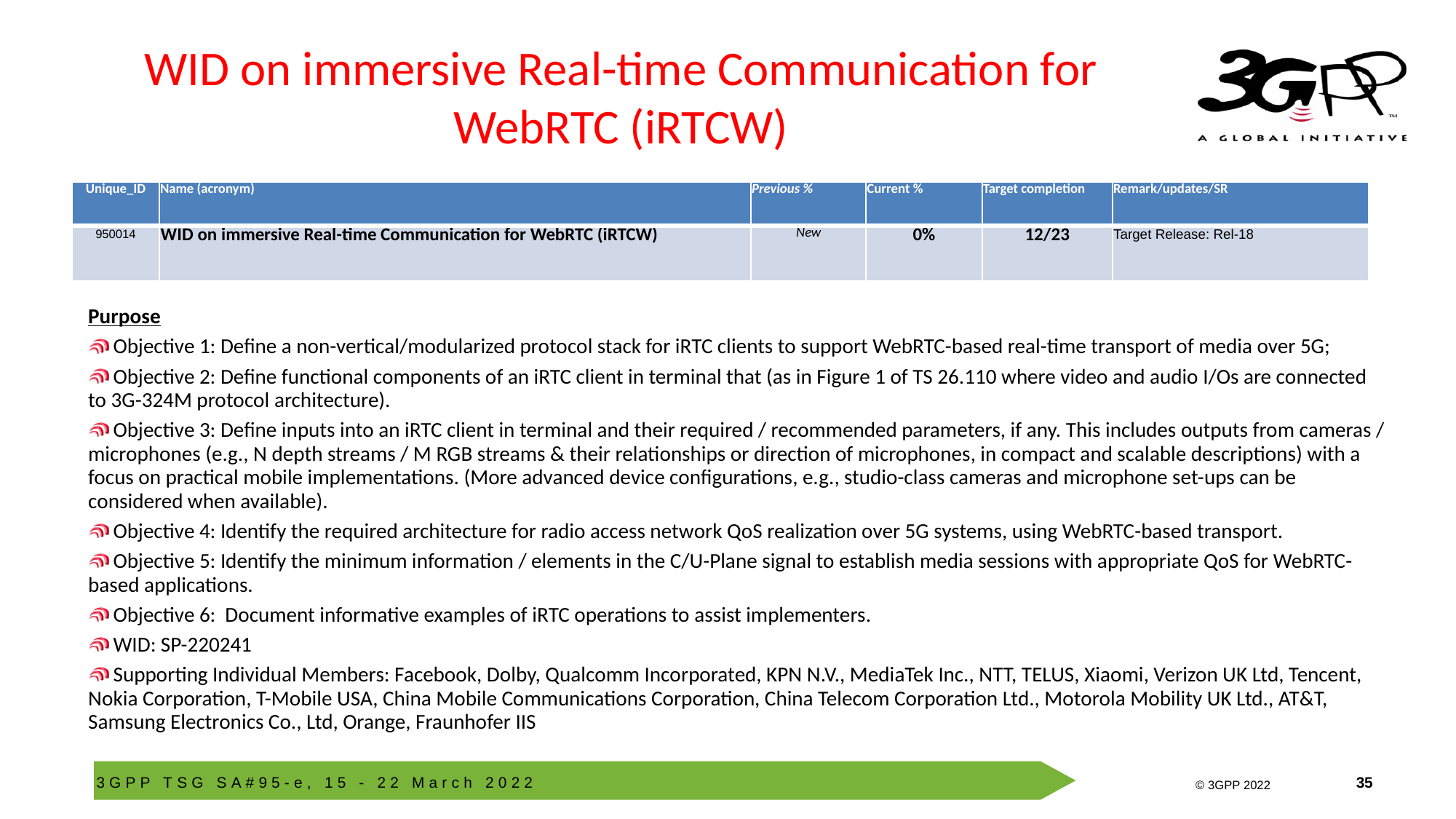

# WID on immersive Real-time Communication for WebRTC (iRTCW)
| Unique\_ID | Name (acronym) | Previous % | Current % | Target completion | Remark/updates/SR |
| --- | --- | --- | --- | --- | --- |
| 950014 | WID on immersive Real-time Communication for WebRTC (iRTCW) | New | 0% | 12/23 | Target Release: Rel-18 |
Purpose
 Objective 1: Define a non-vertical/modularized protocol stack for iRTC clients to support WebRTC-based real-time transport of media over 5G;
 Objective 2: Define functional components of an iRTC client in terminal that (as in Figure 1 of TS 26.110 where video and audio I/Os are connected to 3G-324M protocol architecture).
 Objective 3: Define inputs into an iRTC client in terminal and their required / recommended parameters, if any. This includes outputs from cameras / microphones (e.g., N depth streams / M RGB streams & their relationships or direction of microphones, in compact and scalable descriptions) with a focus on practical mobile implementations. (More advanced device configurations, e.g., studio-class cameras and microphone set-ups can be considered when available).
 Objective 4: Identify the required architecture for radio access network QoS realization over 5G systems, using WebRTC-based transport.
 Objective 5: Identify the minimum information / elements in the C/U-Plane signal to establish media sessions with appropriate QoS for WebRTC-based applications.
 Objective 6:  Document informative examples of iRTC operations to assist implementers.
 WID: SP-220241
 Supporting Individual Members: Facebook, Dolby, Qualcomm Incorporated, KPN N.V., MediaTek Inc., NTT, TELUS, Xiaomi, Verizon UK Ltd, Tencent, Nokia Corporation, T-Mobile USA, China Mobile Communications Corporation, China Telecom Corporation Ltd., Motorola Mobility UK Ltd., AT&T, Samsung Electronics Co., Ltd, Orange, Fraunhofer IIS